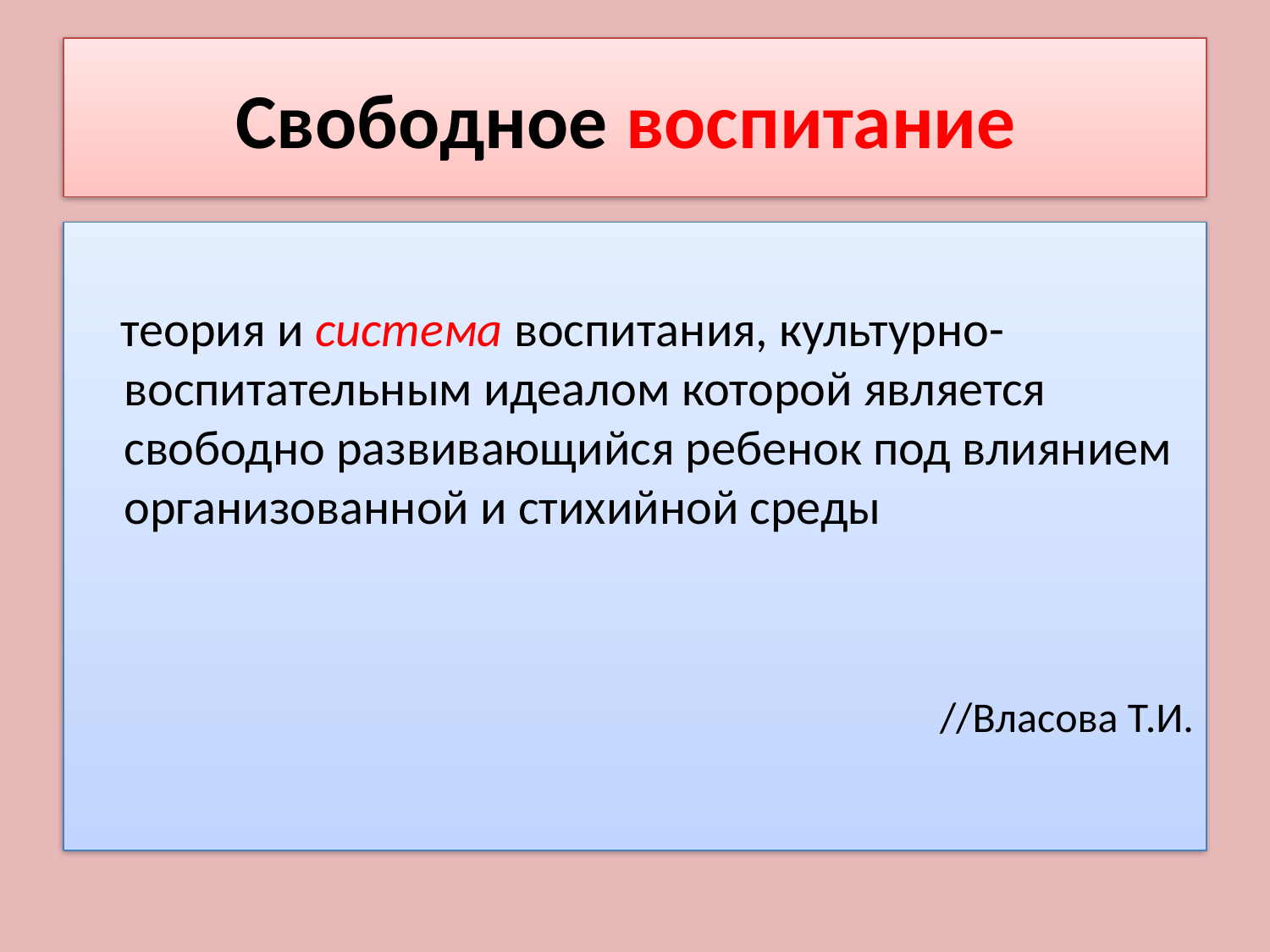

# Свободное воспитание

    теория и система воспитания, культурно-воспитательным идеалом которой является свободно развивающийся ребенок под влиянием организованной и стихийной среды

//Власова Т.И.